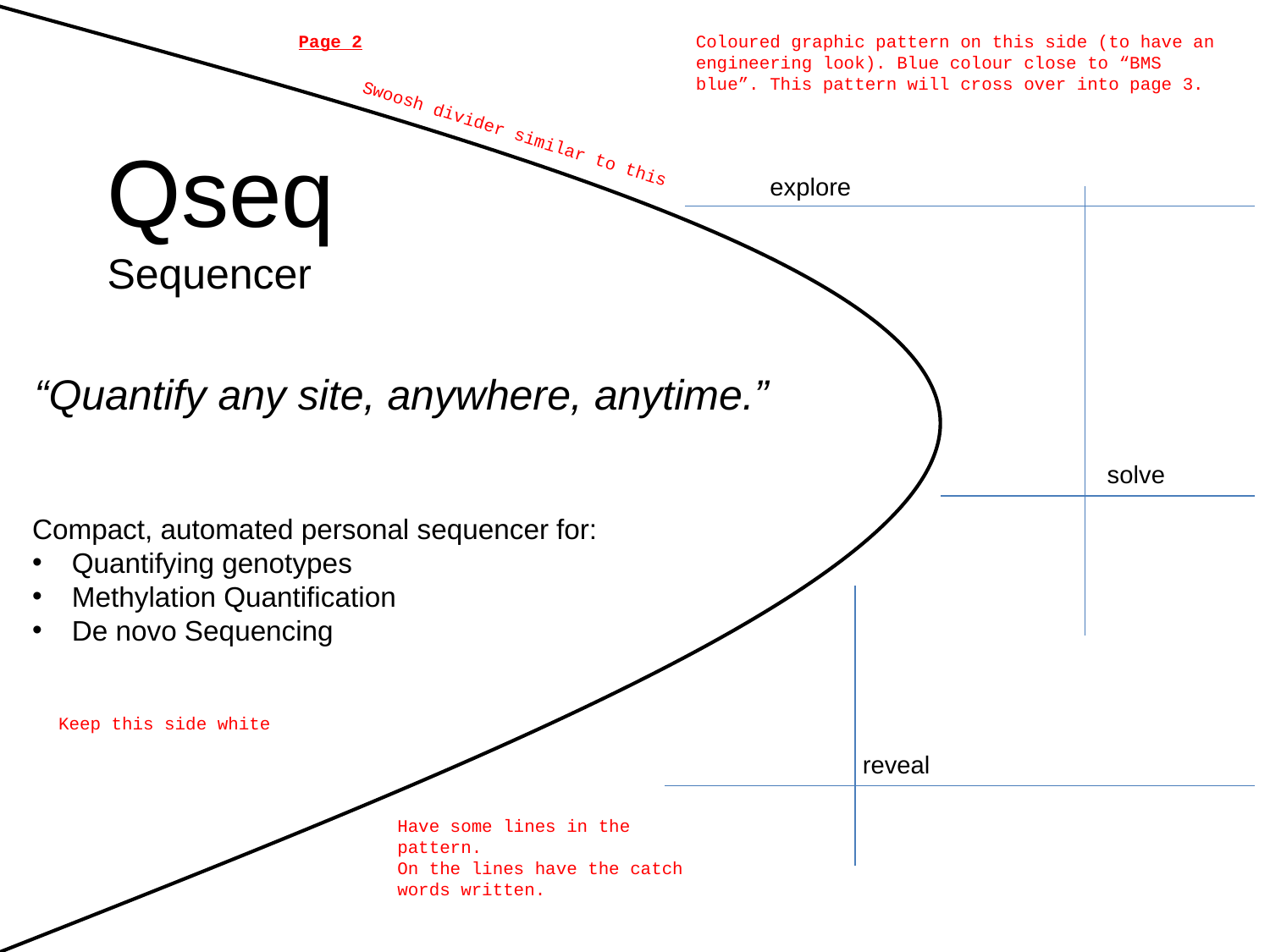

Page 2
Coloured graphic pattern on this side (to have an engineering look). Blue colour close to “BMS blue”. This pattern will cross over into page 3.
Swoosh divider similar to this
Qseq
Sequencer
explore
“Quantify any site, anywhere, anytime.”
solve
Compact, automated personal sequencer for:
Quantifying genotypes
Methylation Quantification
De novo Sequencing

Keep this side white
reveal
Have some lines in the pattern.
On the lines have the catch words written.